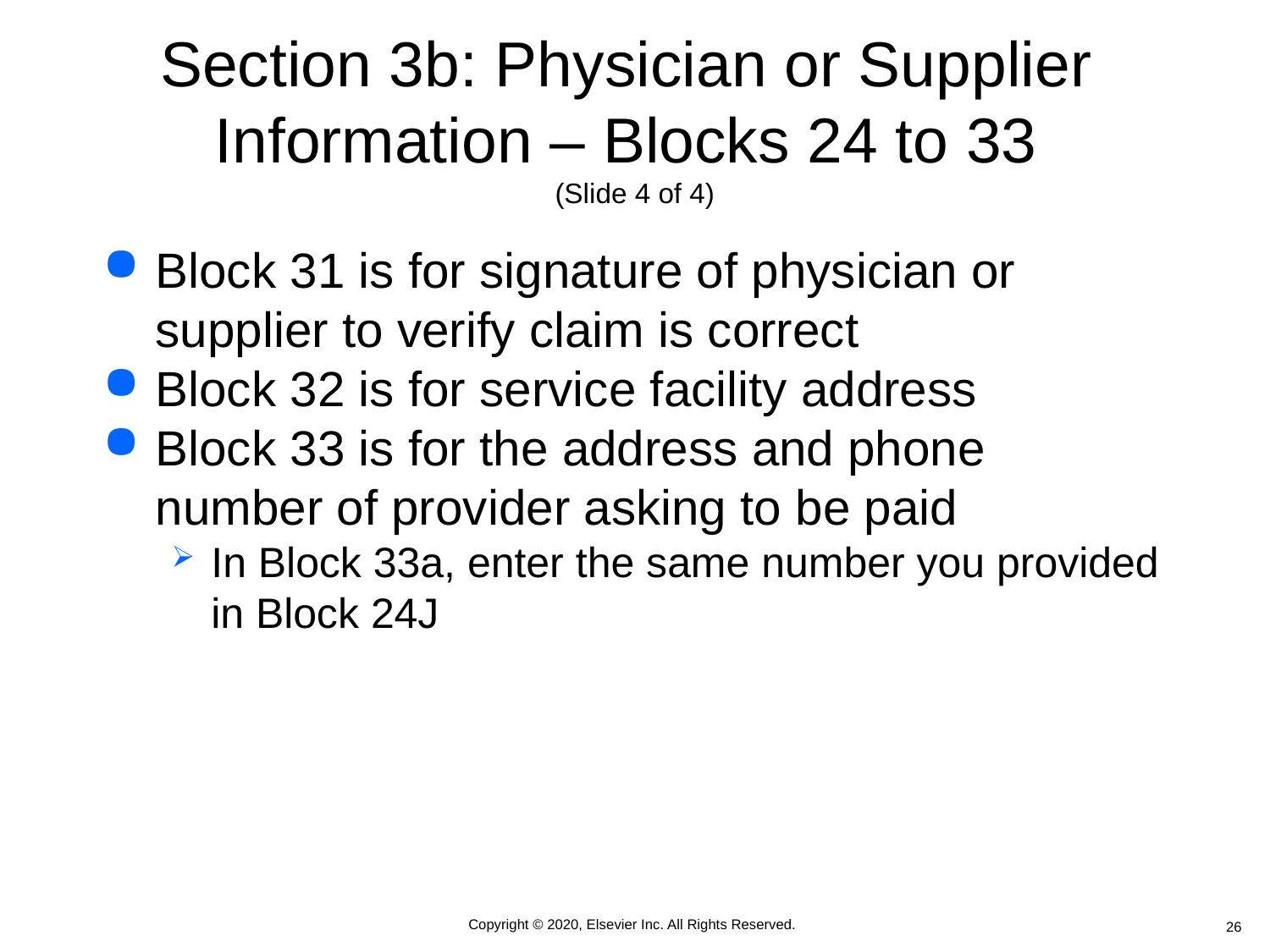

# Section 3b: Physician or Supplier Information – Blocks 24 to 33 (Slide 4 of 4)
Block 31 is for signature of physician or supplier to verify claim is correct
Block 32 is for service facility address
Block 33 is for the address and phone number of provider asking to be paid
In Block 33a, enter the same number you provided in Block 24J